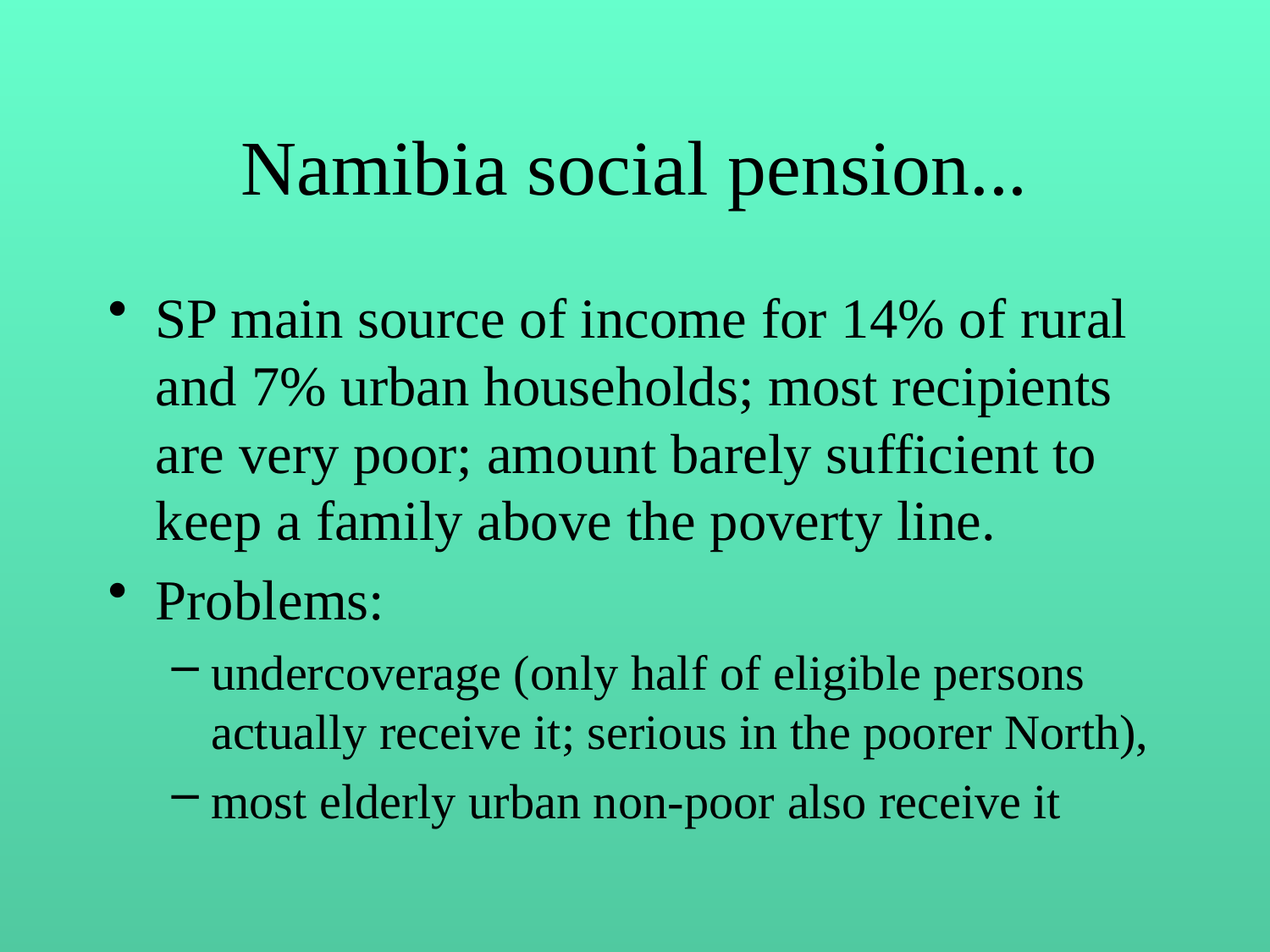

# Namibia social pension...
SP main source of income for 14% of rural and 7% urban households; most recipients are very poor; amount barely sufficient to keep a family above the poverty line.
Problems:
undercoverage (only half of eligible persons actually receive it; serious in the poorer North),
most elderly urban non-poor also receive it